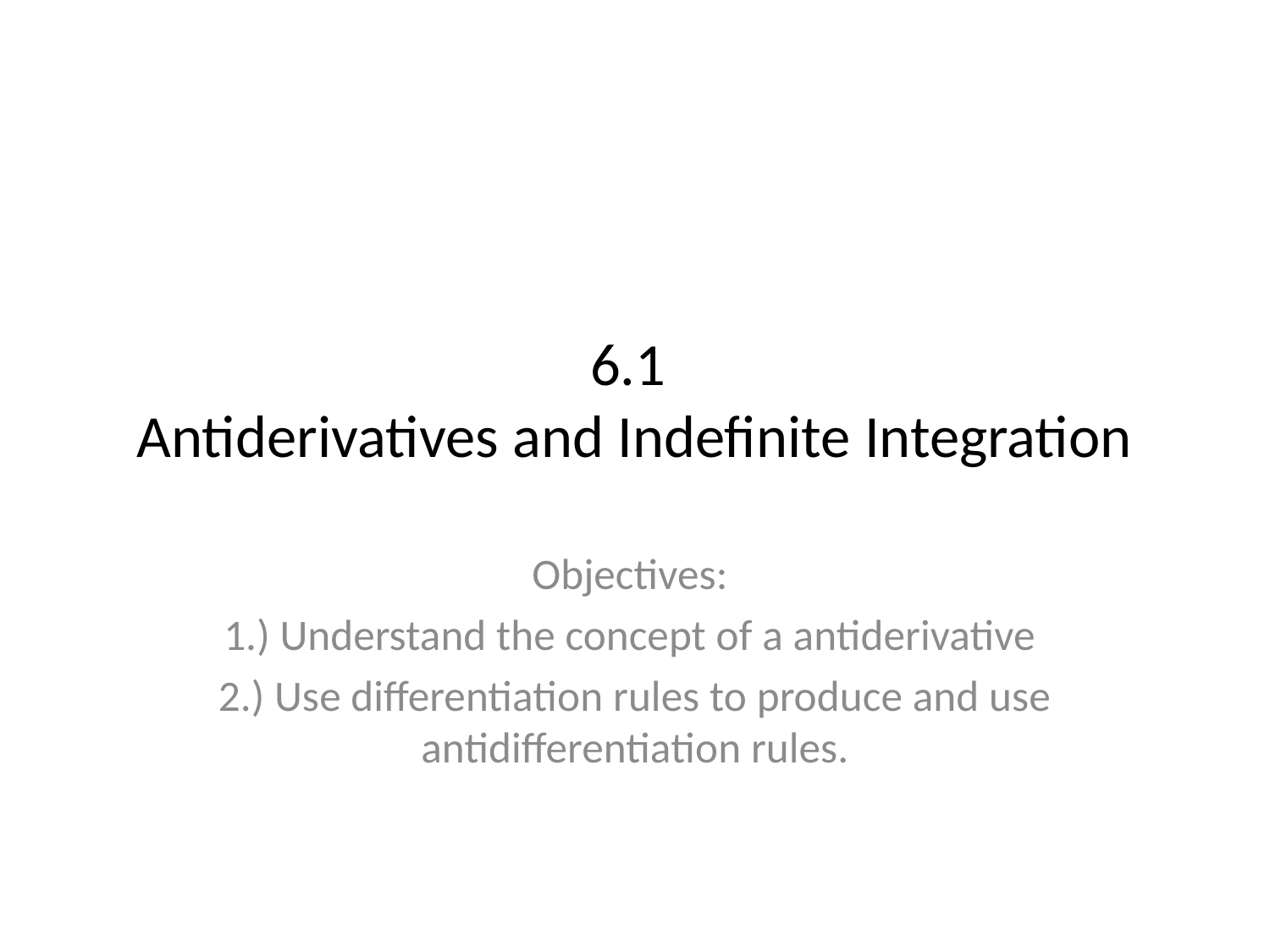

# 6.1 Antiderivatives and Indefinite Integration
Objectives:
1.) Understand the concept of a antiderivative
2.) Use differentiation rules to produce and use antidifferentiation rules.